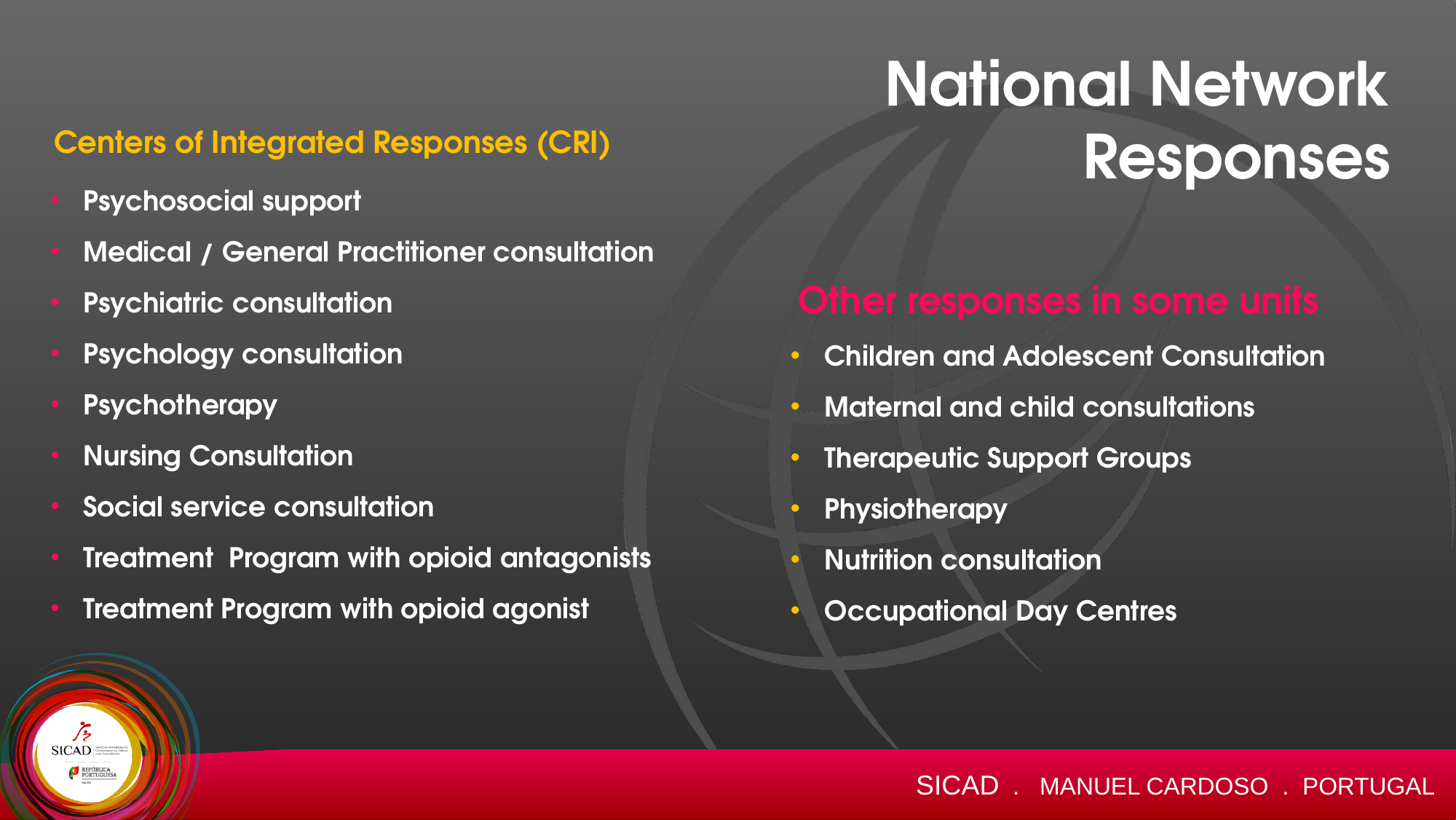

National Network Responses
Centers of Integrated Responses (CRI)
Psychosocial support
Medical / General Practitioner consultation
Psychiatric consultation
Psychology consultation
Psychotherapy
Nursing Consultation
Social service consultation
Treatment  Program with opioid antagonists
Treatment Program with opioid agonist
 Other responses in some units
Children and Adolescent Consultation
Maternal and child consultations
Therapeutic Support Groups
Physiotherapy
Nutrition consultation
Occupational Day Centres